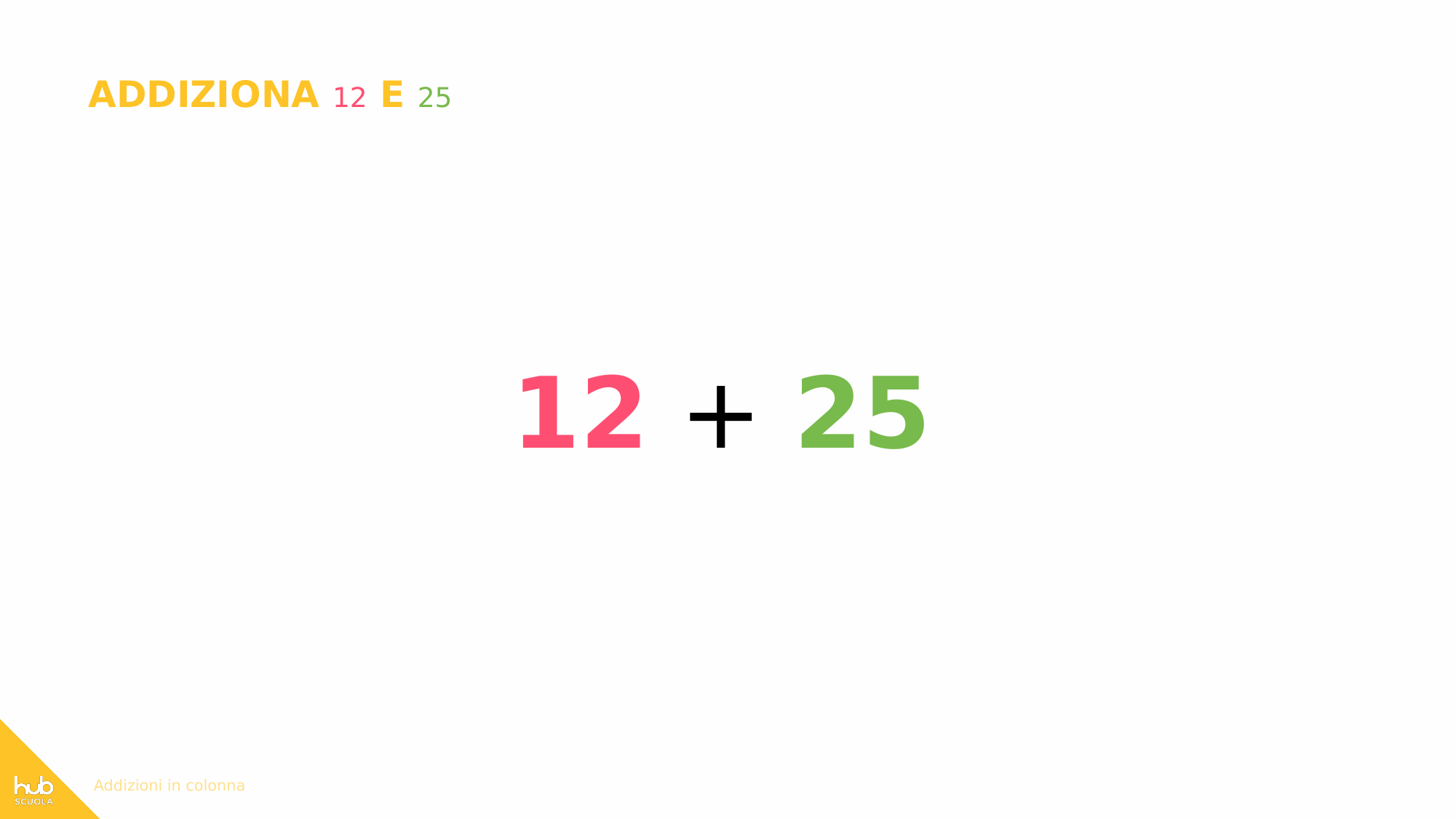

ADDIZIONA 12 E 25
12 + 25